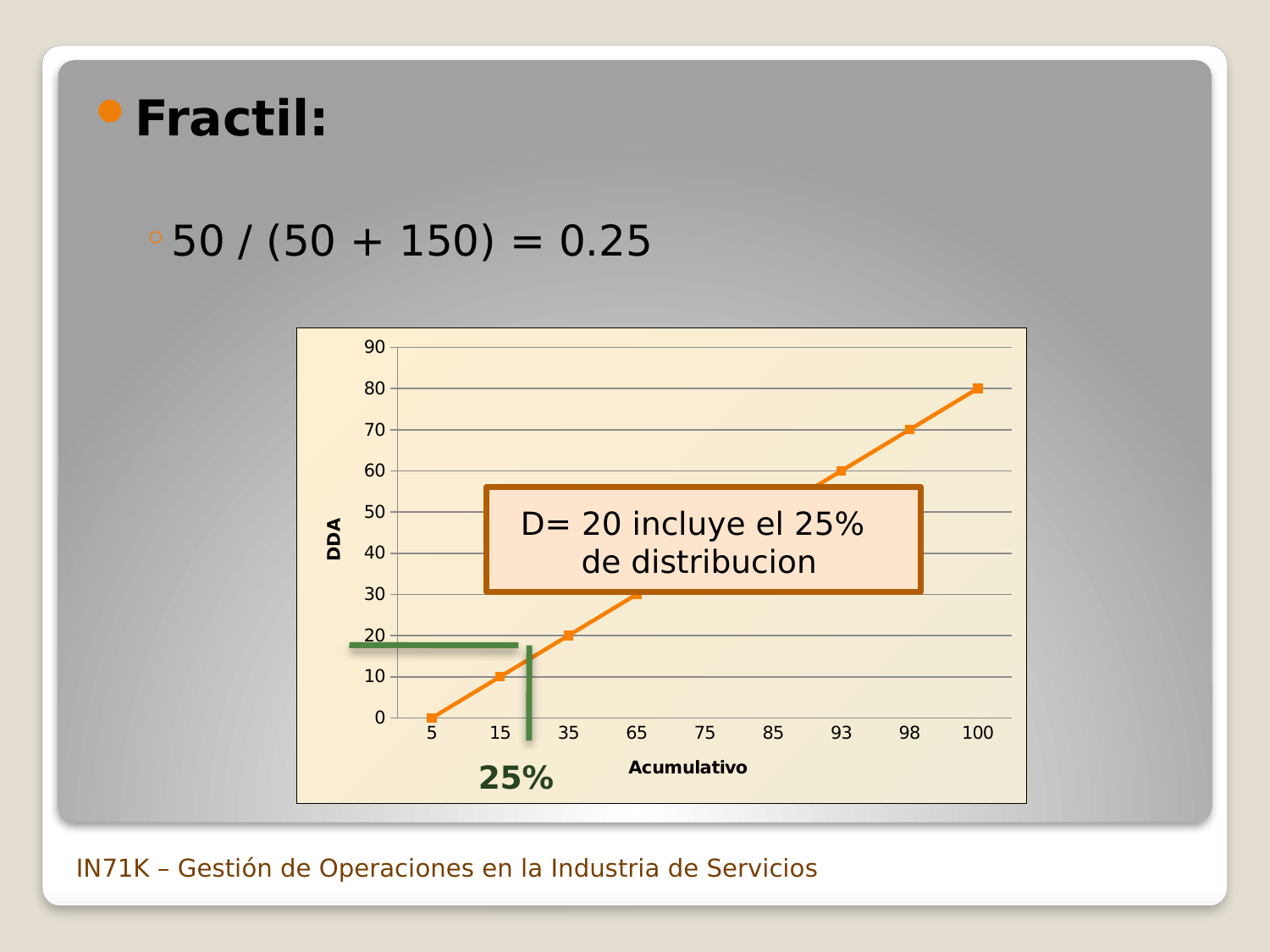

Fractil:

50 / (50 + 150) = 0.25

### Chart

| Category |  |
|---|---|
| 5 | 0.0 |
| 15 | 10.0 |
| 35 | 20.0 |
| 65 | 30.0 |
| 75 | 40.0 |
| 85 | 50.0 |
| 93 | 60.0 |
| 98 | 70.0 |
| 100 | 80.0 |
D= 20 incluye el 25%          de distribucion
25%
IN71K – Gestión de Operaciones en la Industria de Servicios